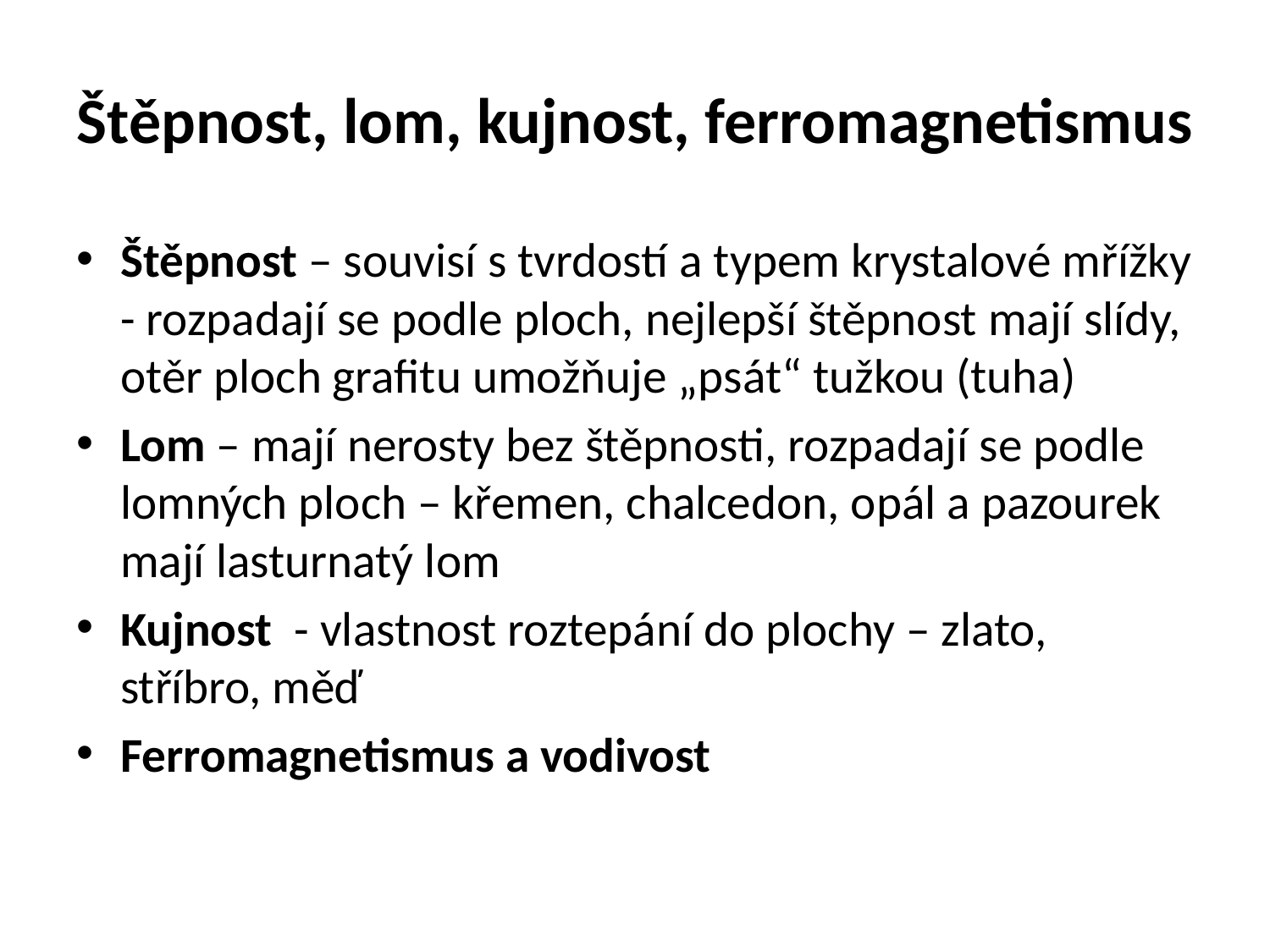

# Štěpnost, lom, kujnost, ferromagnetismus
Štěpnost – souvisí s tvrdostí a typem krystalové mřížky - rozpadají se podle ploch, nejlepší štěpnost mají slídy, otěr ploch grafitu umožňuje „psát“ tužkou (tuha)
Lom – mají nerosty bez štěpnosti, rozpadají se podle lomných ploch – křemen, chalcedon, opál a pazourek mají lasturnatý lom
Kujnost  - vlastnost roztepání do plochy – zlato, stříbro, měď
Ferromagnetismus a vodivost